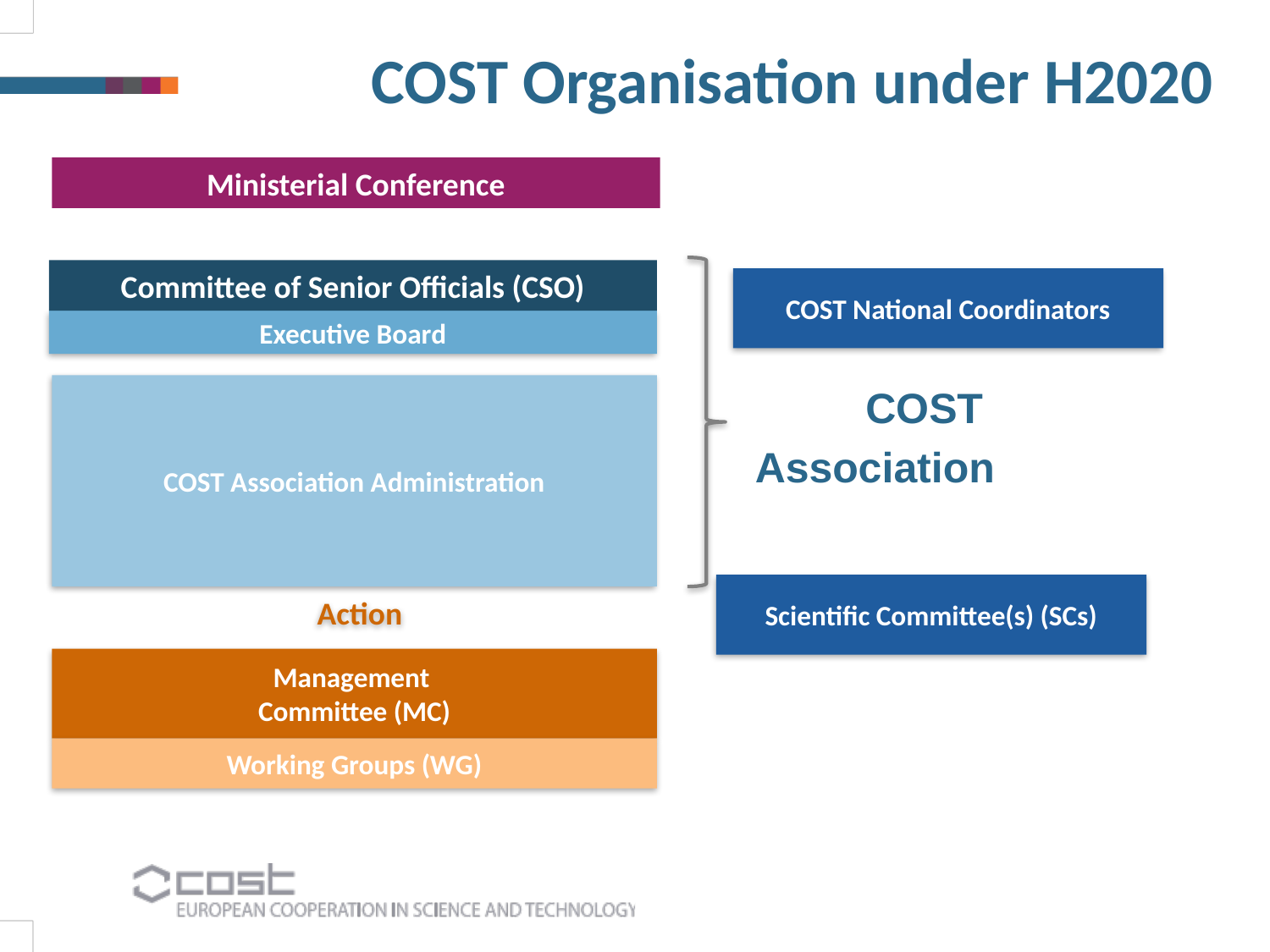

COST Organisation under H2020

Ministerial Conference

Committee of Senior Officials (CSO)
COST National Coordinators
Executive Board
COST Association Administration
COST
Association
Scientific Committee(s) (SCs)
Action

Management
Committee (MC)

Working Groups (WG)